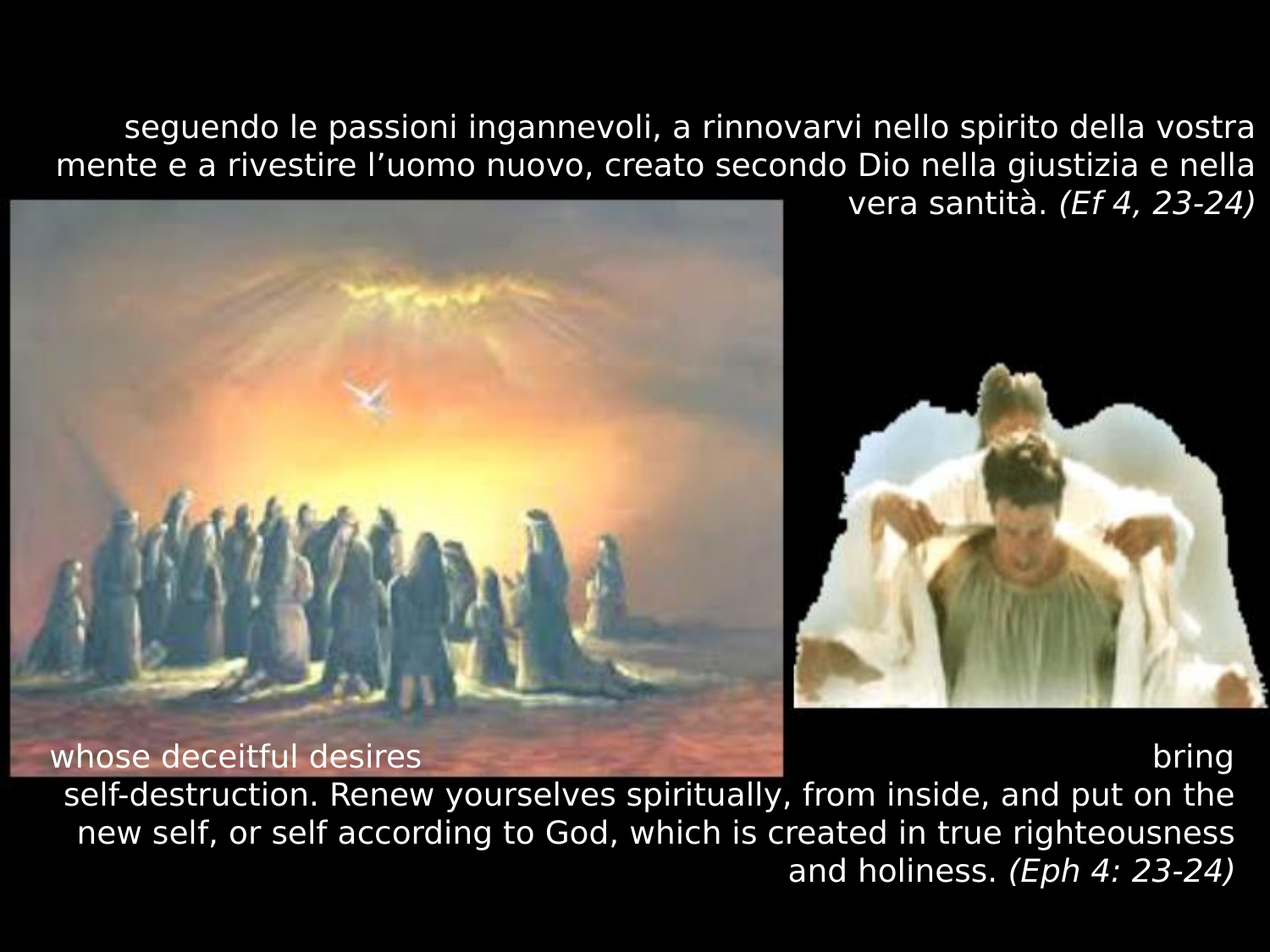

# seguendo le passioni ingannevoli, a rinnovarvi nello spirito della vostra mente e a rivestire l’uomo nuovo, creato secondo Dio nella giustizia e nella vera santità. (Ef 4, 23-24)
whose deceitful desires                                                                        bring self-destruction. Renew yourselves spiritually, from inside, and put on the new self, or self according to God, which is created in true righteousness and holiness. (Eph 4: 23-24)